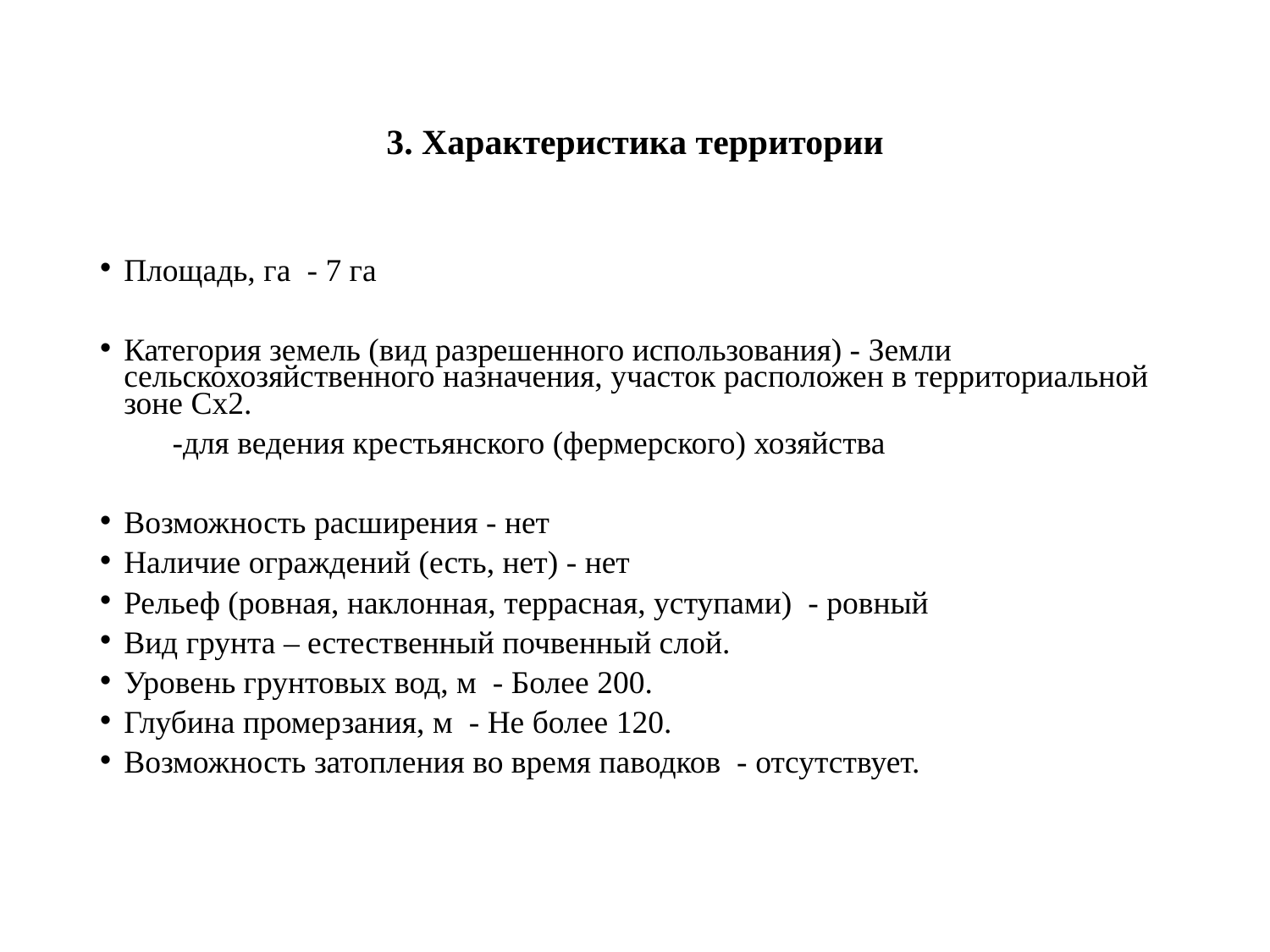

# 3. Характеристика территории
Площадь, га  - 7 га

Категория земель (вид разрешенного использования) - Земли сельскохозяйственного назначения, участок расположен в территориальной зоне Сх2.
         -для ведения крестьянского (фермерского) хозяйства

Возможность расширения - нет
Наличие ограждений (есть, нет) - нет
Рельеф (ровная, наклонная, террасная, уступами)  - ровный
Вид грунта – естественный почвенный слой.
Уровень грунтовых вод, м  - Более 200.
Глубина промерзания, м  - Не более 120.
Возможность затопления во время паводков  - отсутствует.